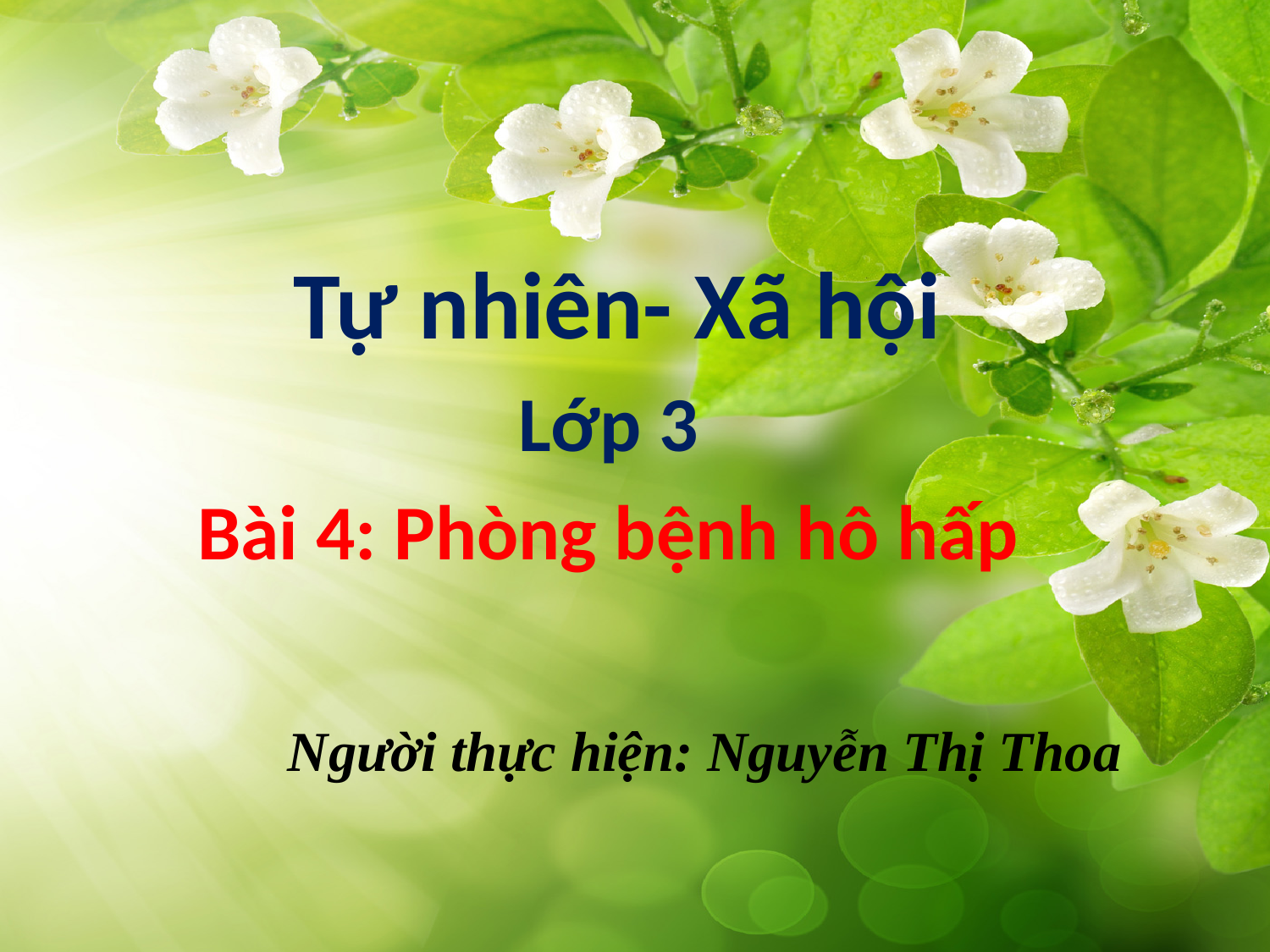

Tự nhiên- Xã hội
Lớp 3
Bài 4: Phòng bệnh hô hấp
# Người thực hiện: Nguyễn Thị Thoa